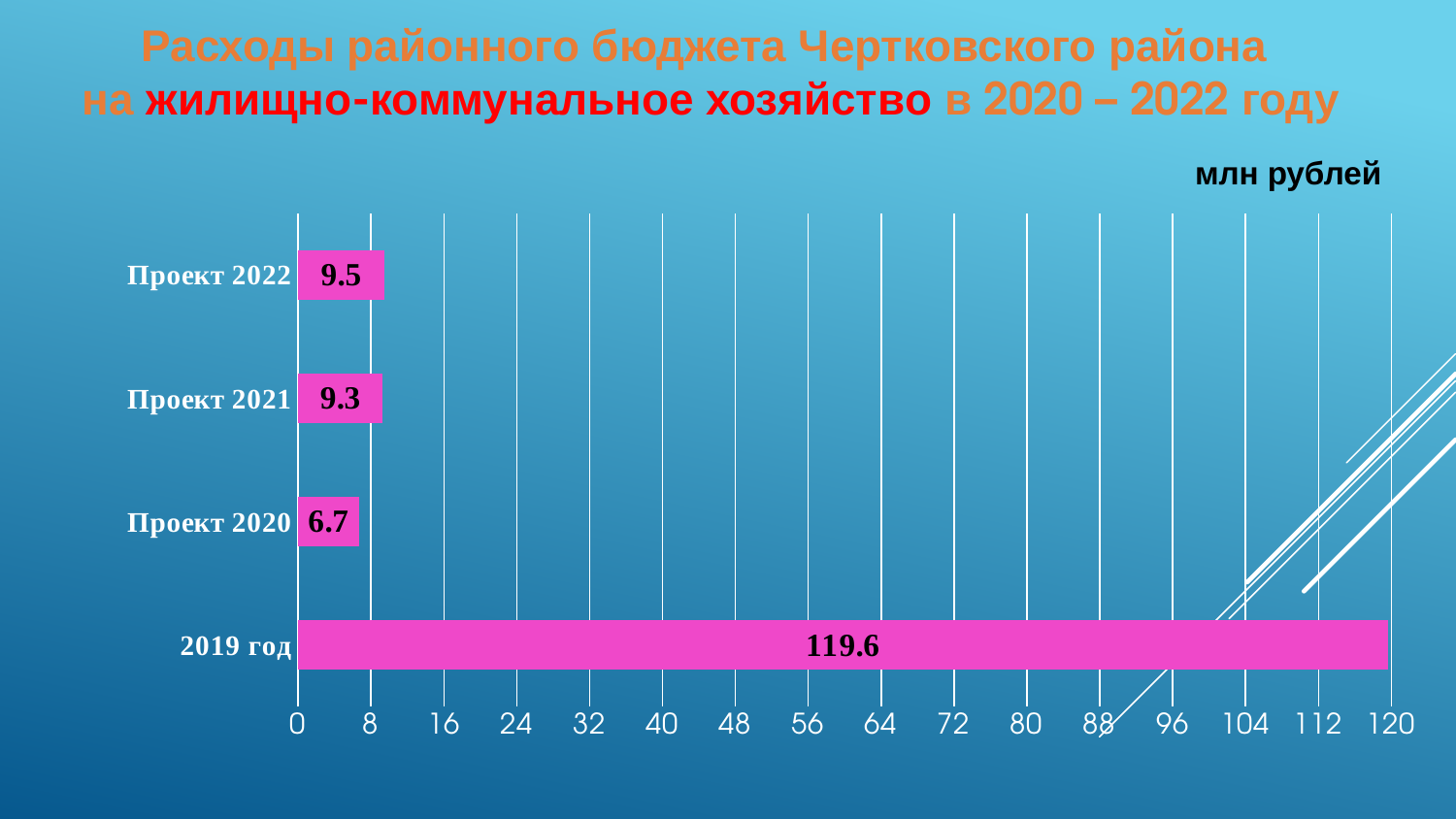

# Расходы районного бюджета Чертковского района на жилищно-коммунальное хозяйство в 2020 – 2022 году
млн рублей

### Chart

| Category | Ряд 1 |
|---|---|
| 2019 год | 119.6 |
| Проект 2020 | 6.7 |
| Проект 2021 | 9.3 |
| Проект 2022 | 9.5 |